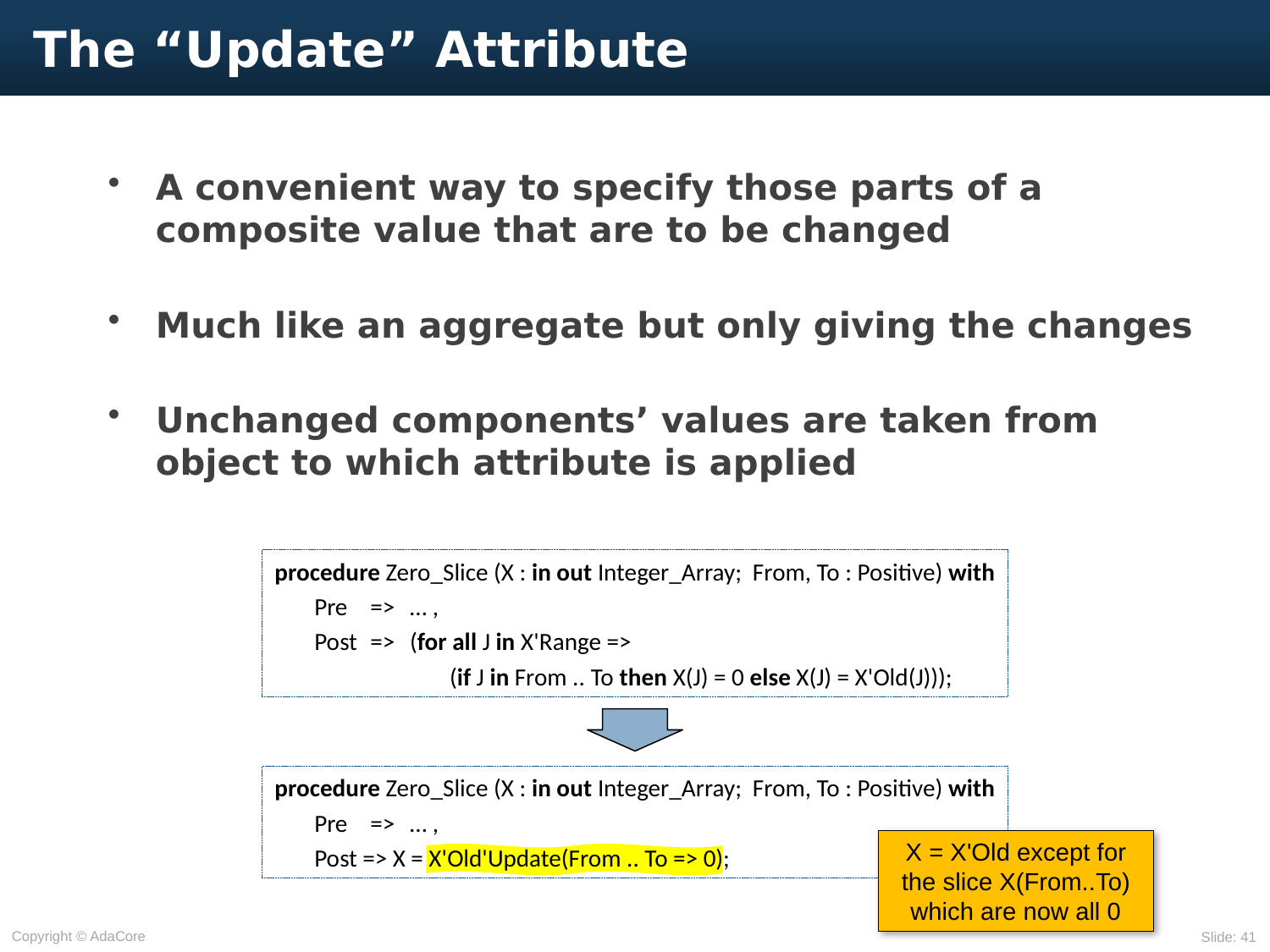

# The “Update” Attribute
A convenient way to specify those parts of a composite value that are to be changed
Much like an aggregate but only giving the changes
Unchanged components’ values are taken from object to which attribute is applied
procedure Zero_Slice (X : in out Integer_Array;  From, To : Positive) with
	Pre	=>	… ,
	Post	=>	(for all J in X'Range =>
				(if J in From .. To then X(J) = 0 else X(J) = X'Old(J)));

procedure Zero_Slice (X : in out Integer_Array;  From, To : Positive) with
	Pre	=>	… ,
	Post => X = X'Old'Update(From .. To => 0);

X = X'Old except for the slice X(From..To) which are now all 0